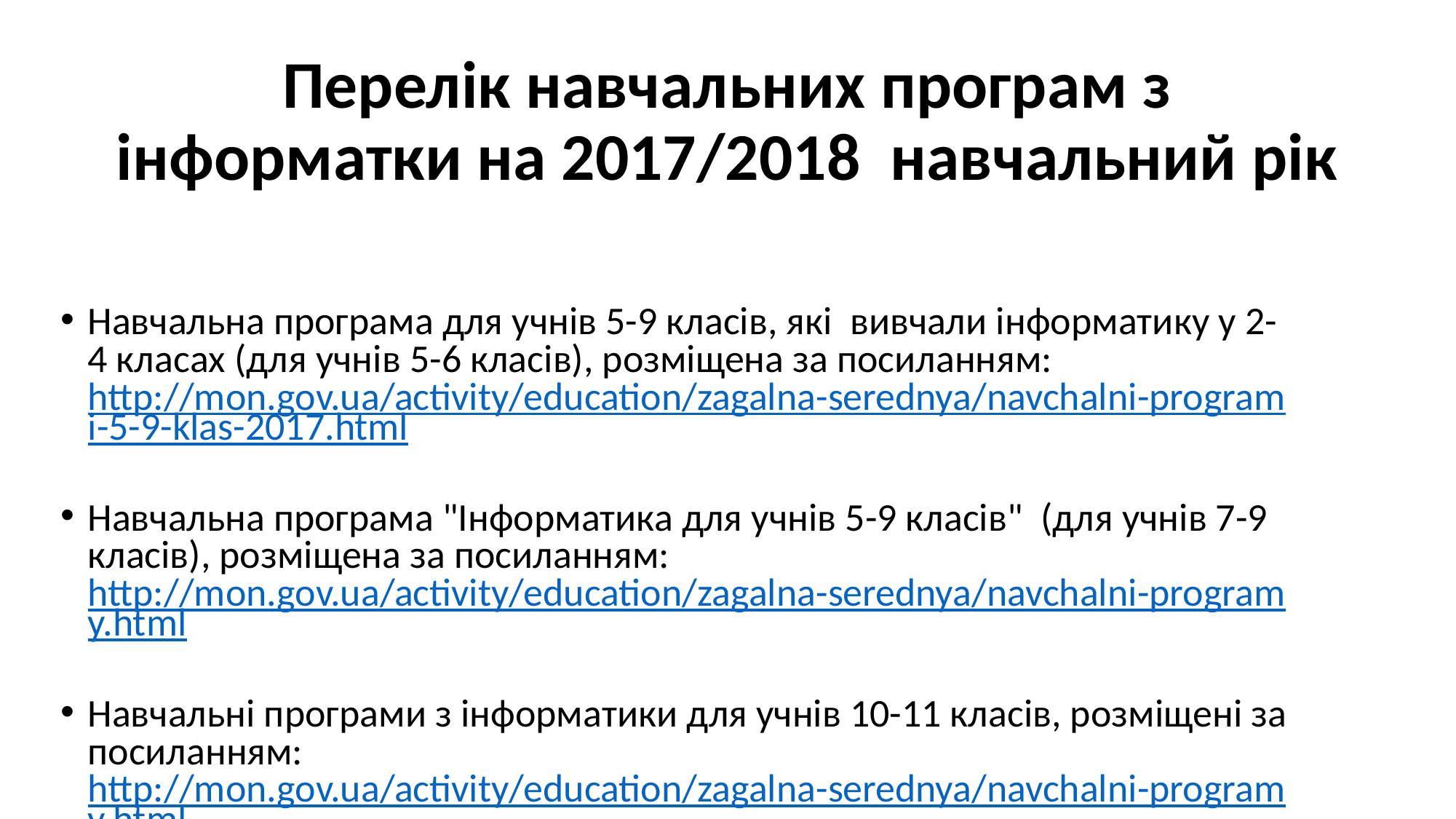

# Перелік навчальних програм з інформатки на 2017/2018  навчальний рік
Навчальна програма для учнів 5-9 класів, які  вивчали інформатику у 2-4 класах (для учнів 5-6 класів), розміщена за посиланням:   http://mon.gov.ua/activity/education/zagalna-serednya/navchalni-programi-5-9-klas-2017.html
Навчальна програма "Інформатика для учнів 5-9 класів"  (для учнів 7-9 класів), розміщена за посиланням: http://mon.gov.ua/activity/education/zagalna-serednya/navchalni-programy.html
Навчальні програми з інформатики для учнів 10-11 класів, розміщені за посиланням:  http://mon.gov.ua/activity/education/zagalna-serednya/navchalni-programy.html